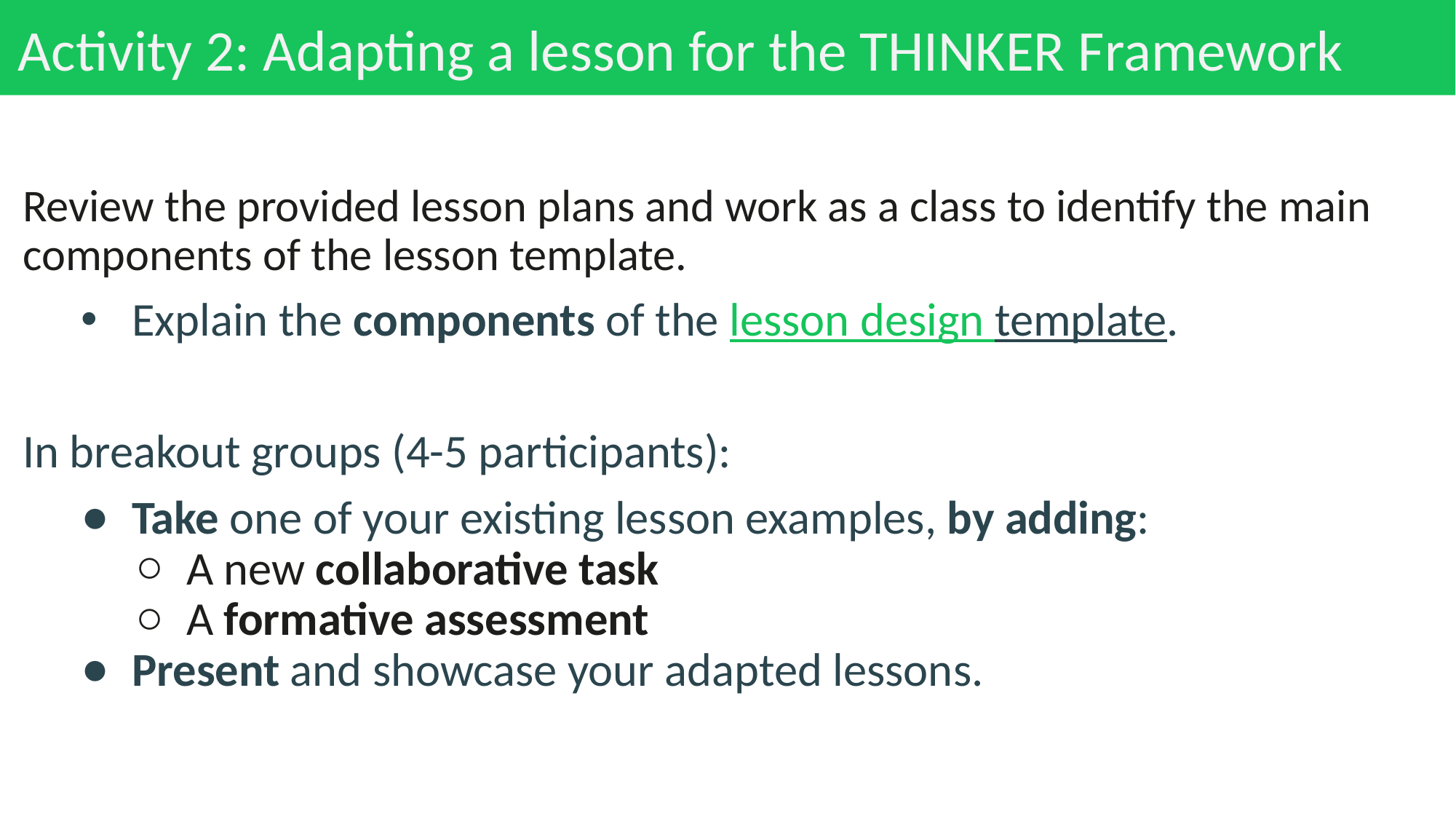

# Activity 2: Adapting a lesson for the THINKER Framework

Review the provided lesson plans and work as a class to identify the main components of the lesson template.
Explain the components of the lesson design template.

In breakout groups (4-5 participants):
Take one of your existing lesson examples, by adding:
A new collaborative task
A formative assessment
Present and showcase your adapted lessons.